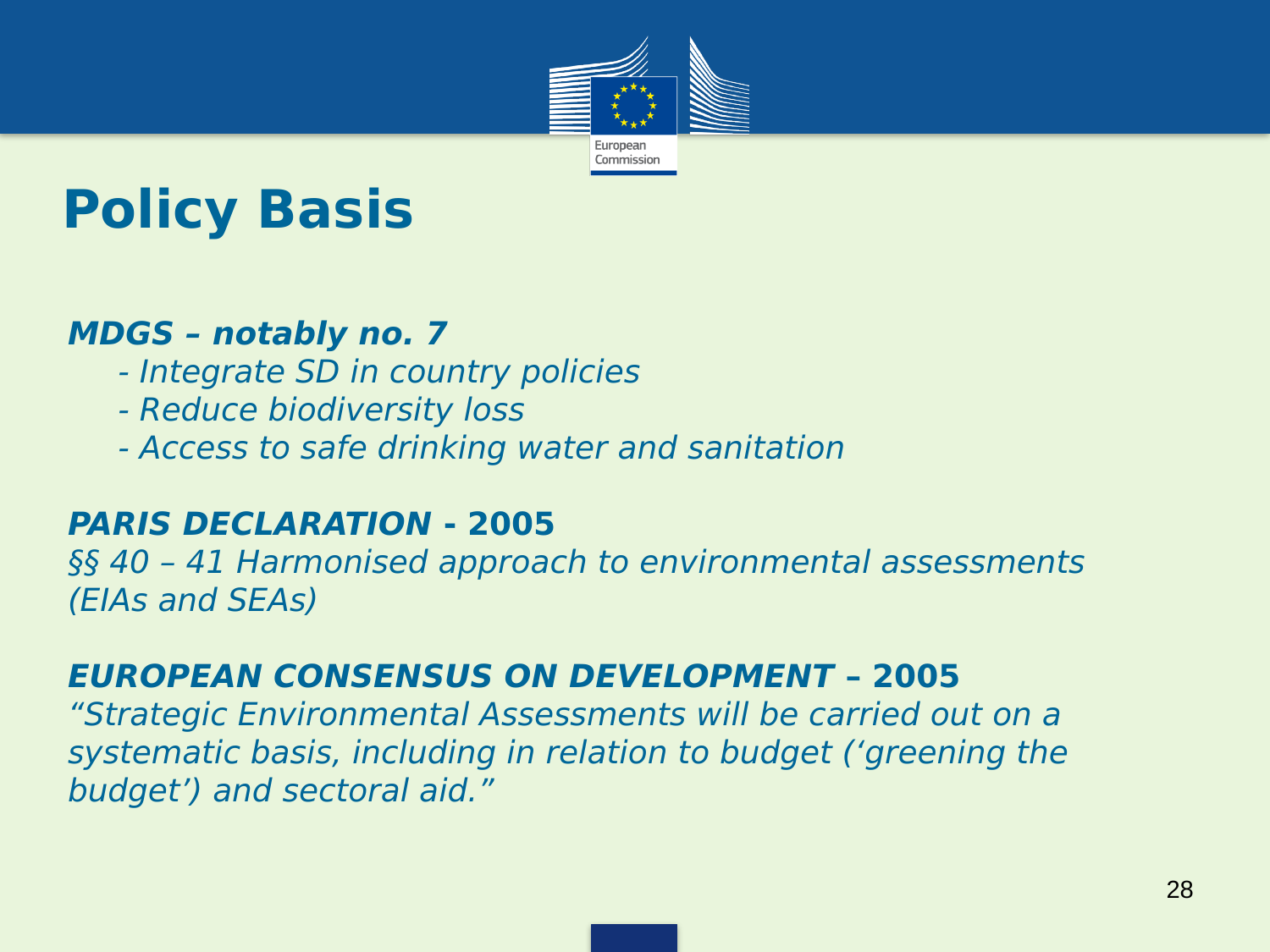

Policy Basis
MDGS – notably no. 7
	- Integrate SD in country policies
	- Reduce biodiversity loss
	- Access to safe drinking water and sanitation

PARIS DECLARATION - 2005
§§ 40 – 41 Harmonised approach to environmental assessments (EIAs and SEAs)

EUROPEAN CONSENSUS ON DEVELOPMENT – 2005
“Strategic Environmental Assessments will be carried out on a systematic basis, including in relation to budget (‘greening the budget’) and sectoral aid.”
28